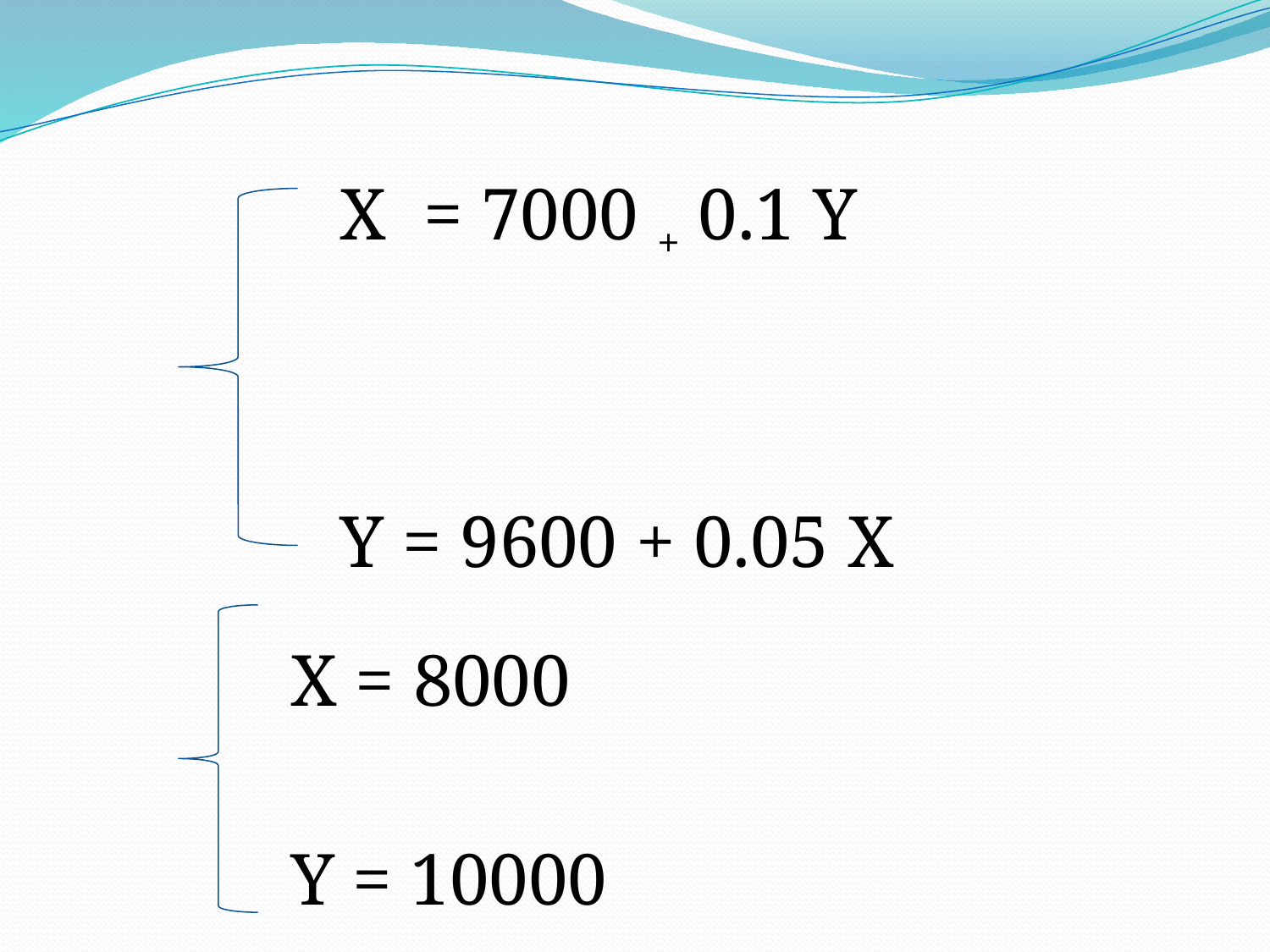

| X = 7000 + 0.1 Y |
| --- |

| Y = 9600 + 0.05 X |
| --- |

| X = 8000 |
| --- |
| Y = 10000 |
| --- |